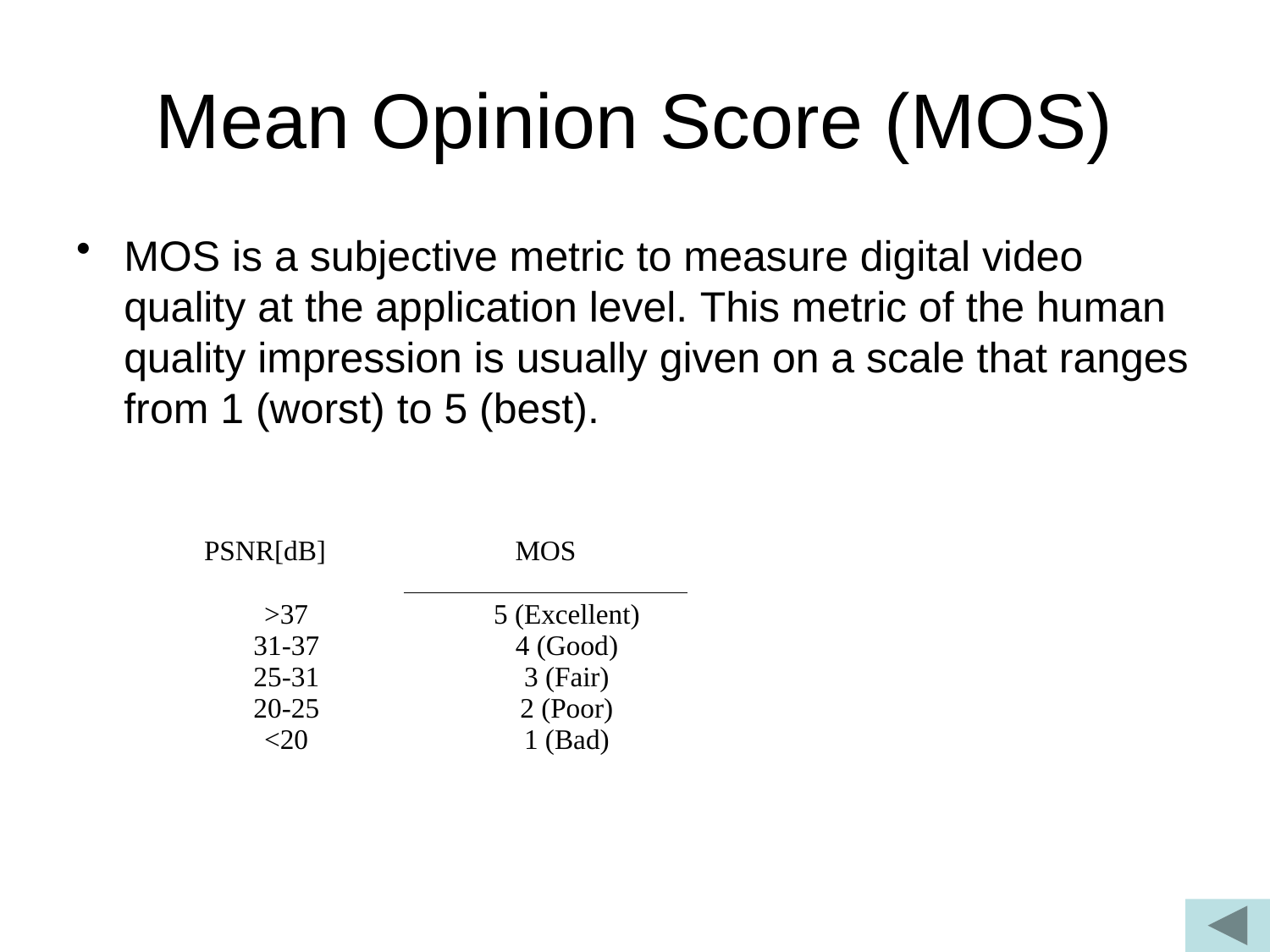

# Mean Opinion Score (MOS)
MOS is a subjective metric to measure digital video quality at the application level. This metric of the human quality impression is usually given on a scale that ranges from 1 (worst) to 5 (best).
| PSNR[dB] | MOS |
| --- | --- |
| >37 31-37 25-31 20-25 <20 | 5 (Excellent) 4 (Good) 3 (Fair) 2 (Poor) 1 (Bad) |